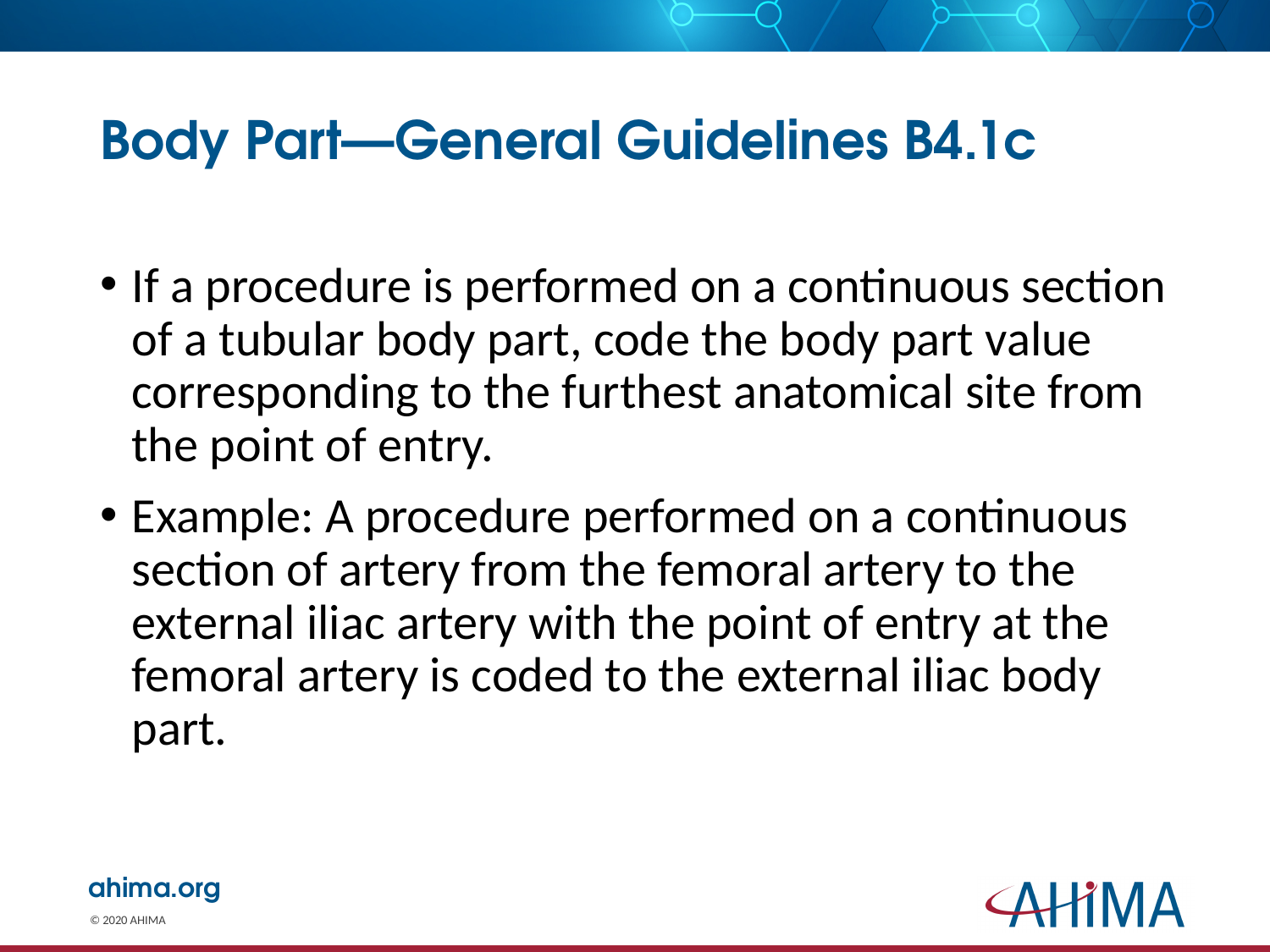

# Body Part—General Guidelines B4.1c
If a procedure is performed on a continuous section of a tubular body part, code the body part value corresponding to the furthest anatomical site from the point of entry.
Example: A procedure performed on a continuous section of artery from the femoral artery to the external iliac artery with the point of entry at the femoral artery is coded to the external iliac body part.